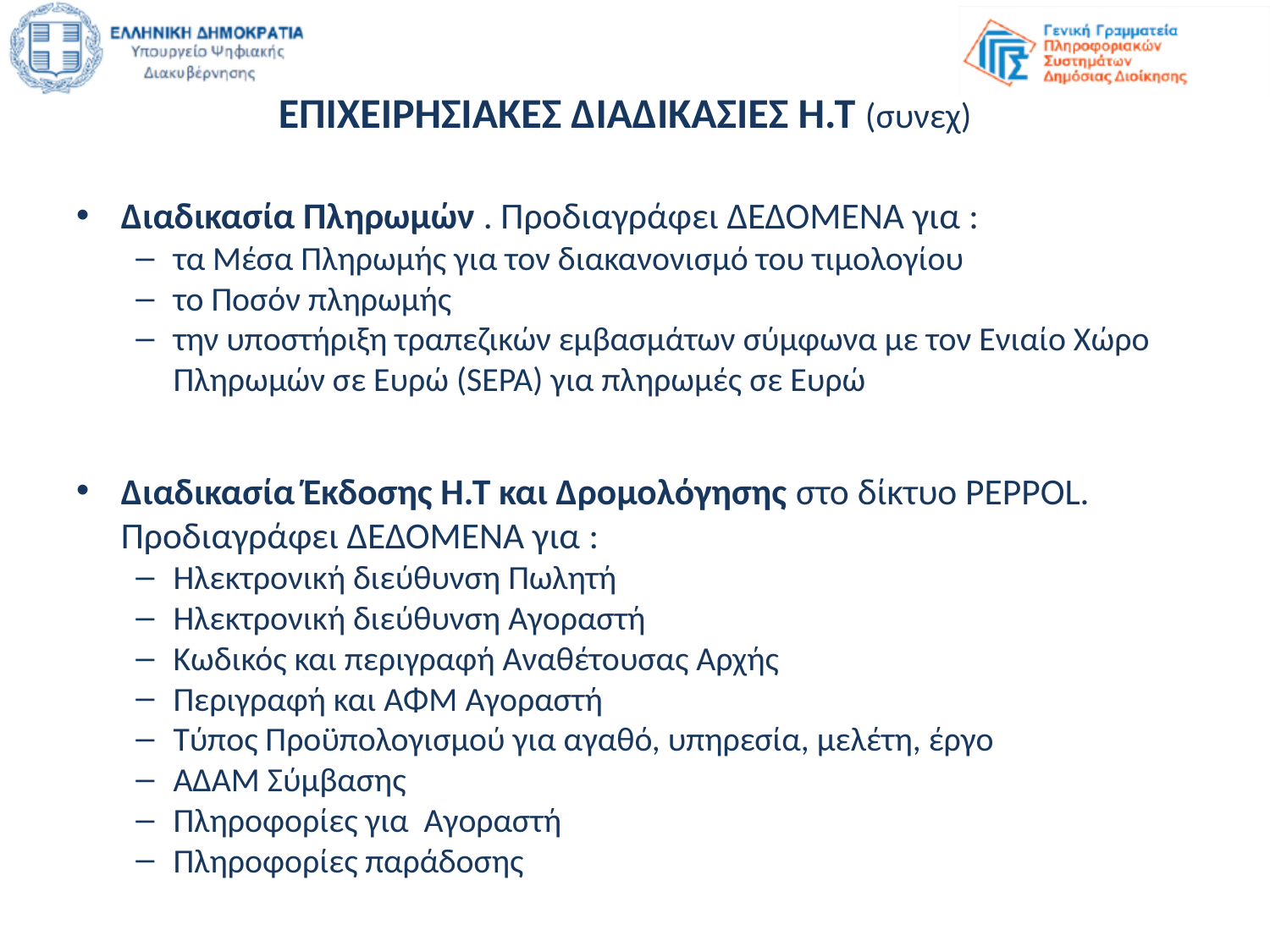

# ΕΠΙΧΕΙΡΗΣΙΑΚΕΣ ΔΙΑΔΙΚΑΣΙΕΣ Η.Τ (συνεχ)
Διαδικασία Πληρωμών . Προδιαγράφει ΔΕΔΟΜΕΝΑ για :
τα Μέσα Πληρωμής για τον διακανονισμό του τιμολογίου
το Ποσόν πληρωμής
την υποστήριξη τραπεζικών εμβασμάτων σύμφωνα με τον Ενιαίο Χώρο Πληρωμών σε Ευρώ (SEPA) για πληρωμές σε Ευρώ

Διαδικασία Έκδοσης Η.Τ και Δρομολόγησης στο δίκτυο PEPPOL. Προδιαγράφει ΔΕΔΟΜΕΝΑ για :
Ηλεκτρονική διεύθυνση Πωλητή
Ηλεκτρονική διεύθυνση Αγοραστή
Κωδικός και περιγραφή Αναθέτουσας Αρχής
Περιγραφή και ΑΦΜ Αγοραστή
Τύπος Προϋπολογισμού για αγαθό, υπηρεσία, μελέτη, έργο
ΑΔΑΜ Σύμβασης
Πληροφορίες για  Αγοραστή
Πληροφορίες παράδοσης